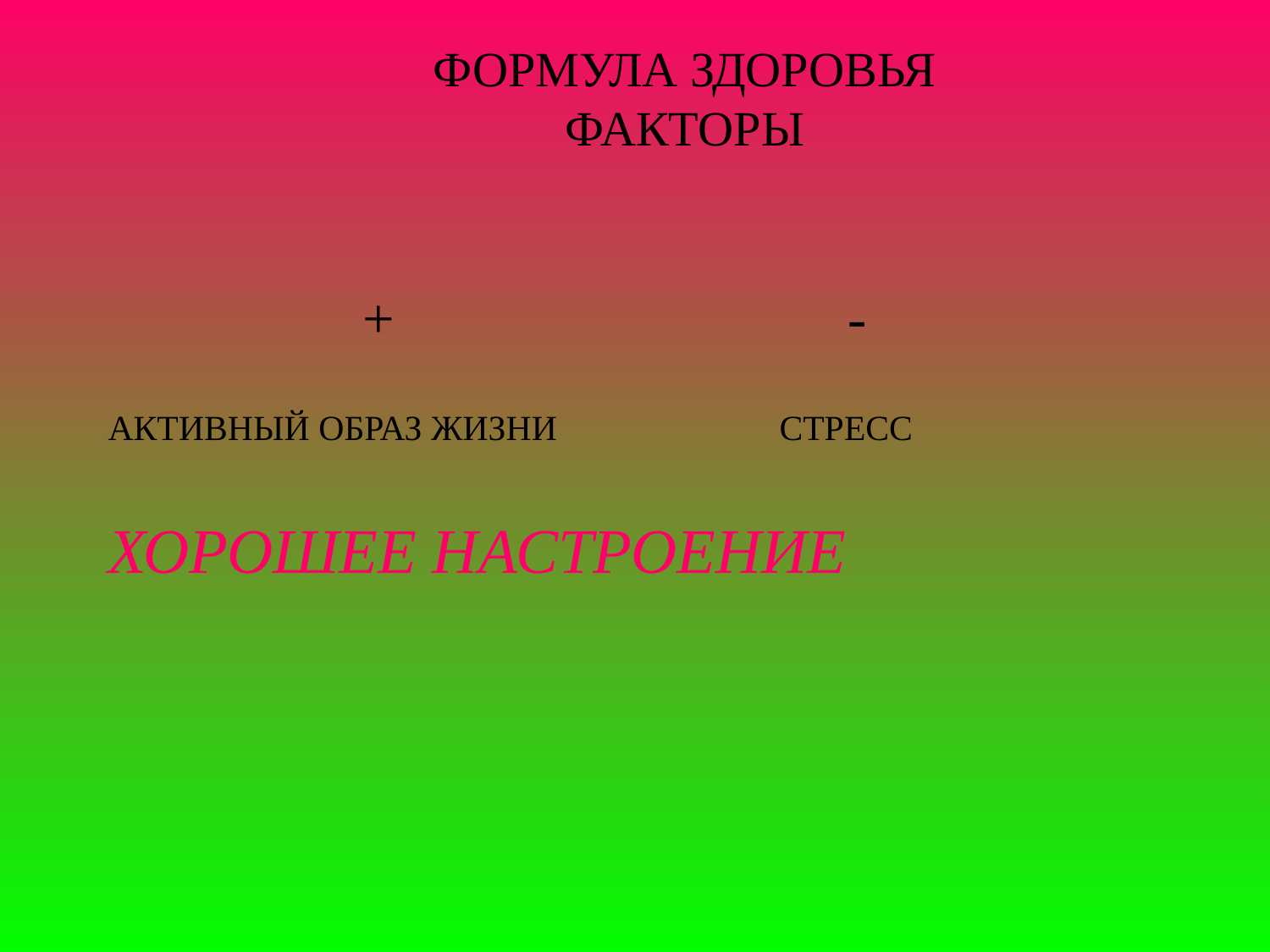

# ФОРМУЛА ЗДОРОВЬЯ ФАКТОРЫ
                  +                                -

АКТИВНЫЙ ОБРАЗ ЖИЗНИ                         СТРЕСС

ХОРОШЕЕ НАСТРОЕНИЕ